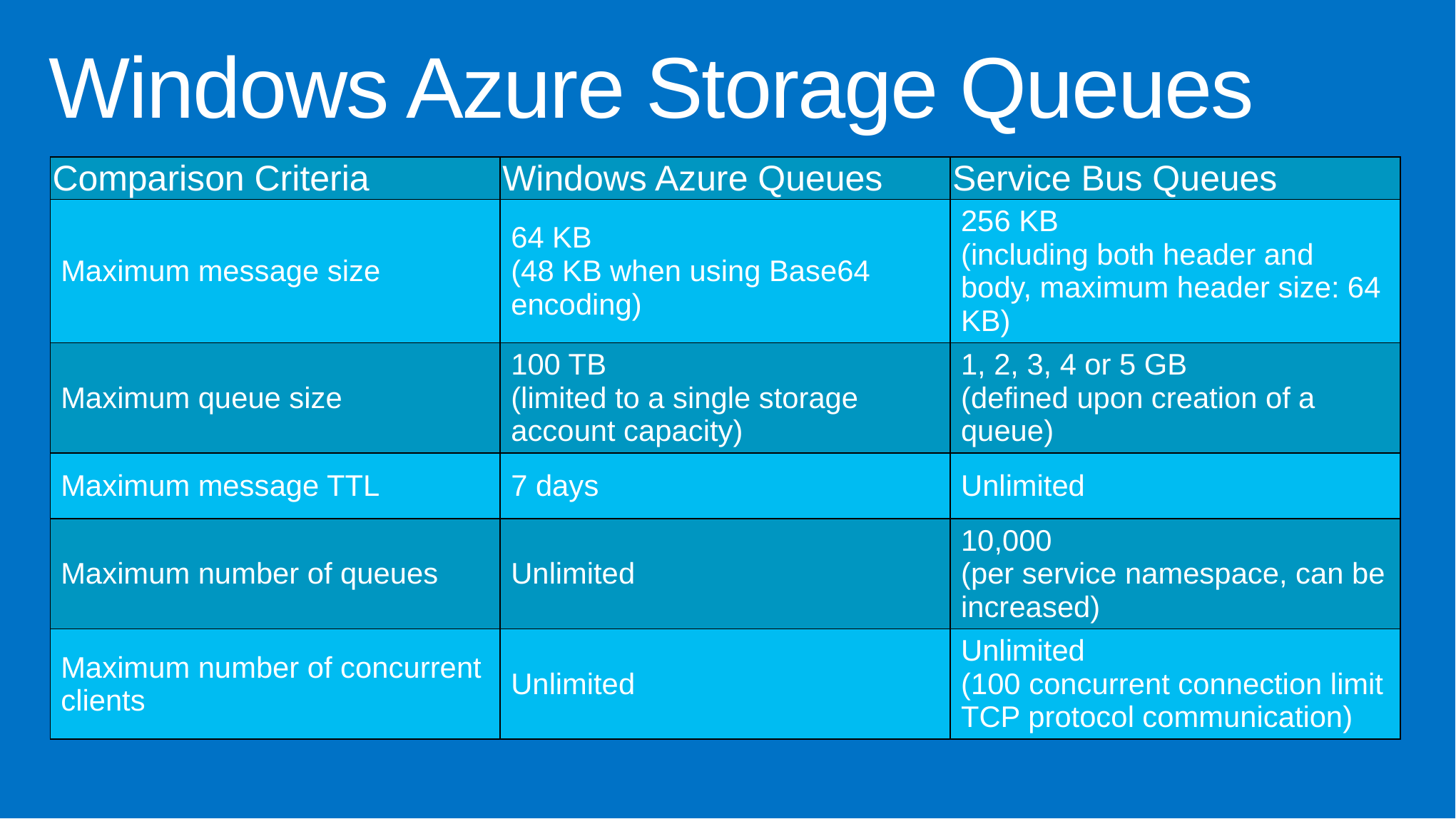

# Windows Azure Storage Queues
| Comparison Criteria | Windows Azure Queues | Service Bus Queues |
| --- | --- | --- |
| Maximum message size | 64 KB (48 KB when using Base64 encoding) | 256 KB (including both header and body, maximum header size: 64 KB) |
| Maximum queue size | 100 TB (limited to a single storage account capacity) | 1, 2, 3, 4 or 5 GB (defined upon creation of a queue) |
| Maximum message TTL | 7 days | Unlimited |
| Maximum number of queues | Unlimited | 10,000 (per service namespace, can be increased) |
| Maximum number of concurrent clients | Unlimited | Unlimited (100 concurrent connection limit TCP protocol communication) |